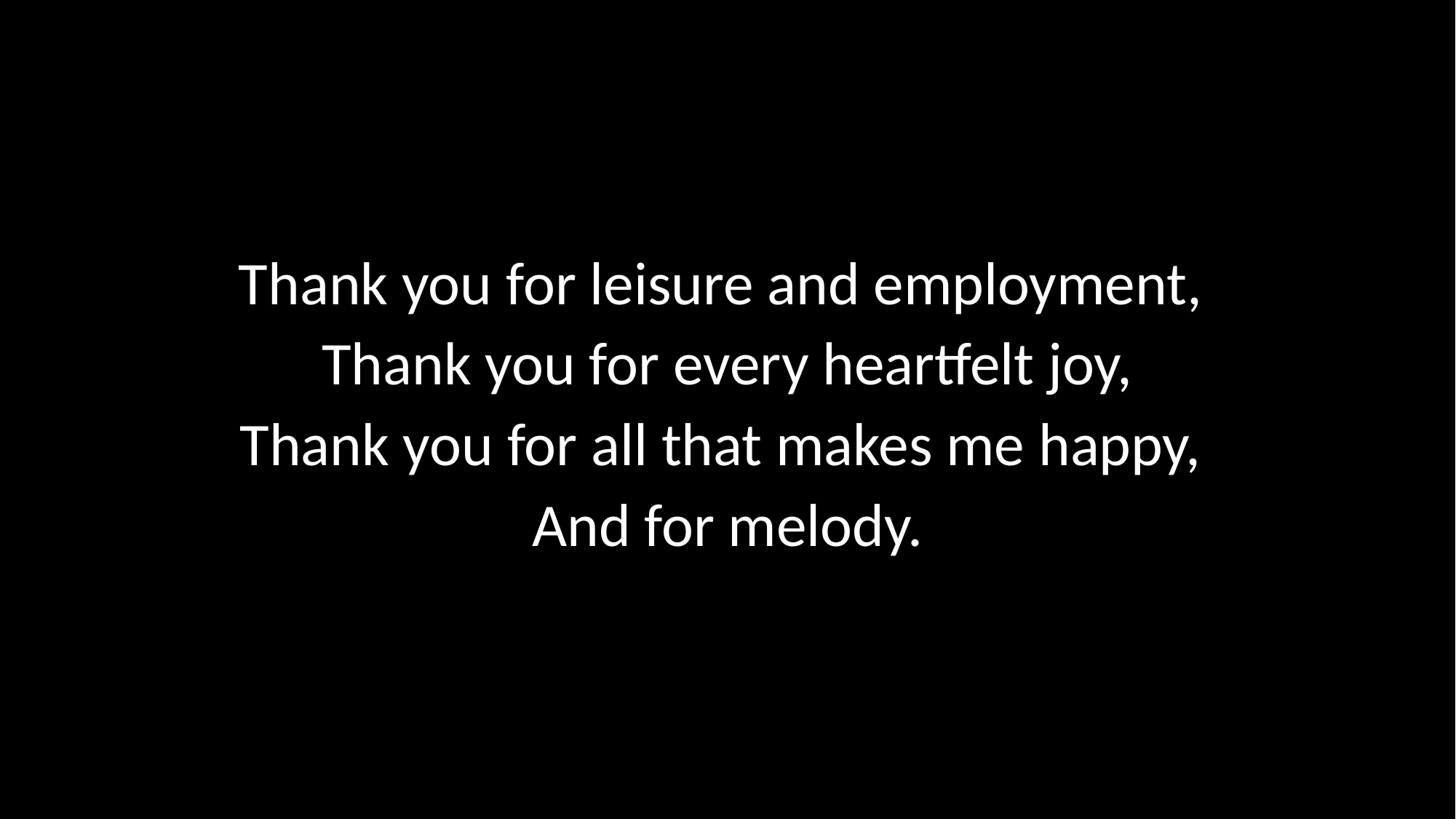

Thank you for leisure and employment,
Thank you for every heartfelt joy,
Thank you for all that makes me happy,
And for melody.